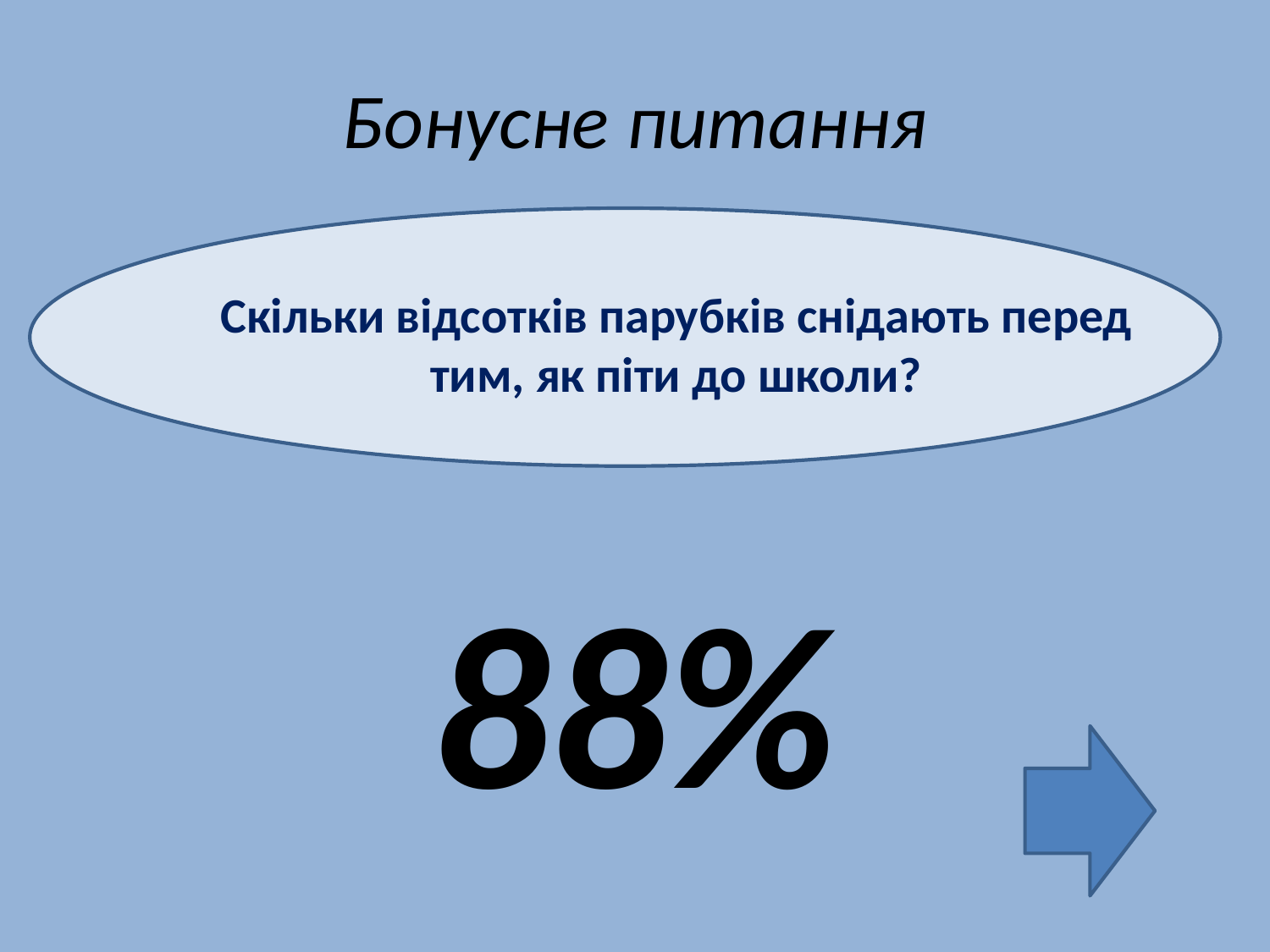

# Бонусне питання

88%
Скільки відсотків парубків снідають перед тим, як піти до школи?